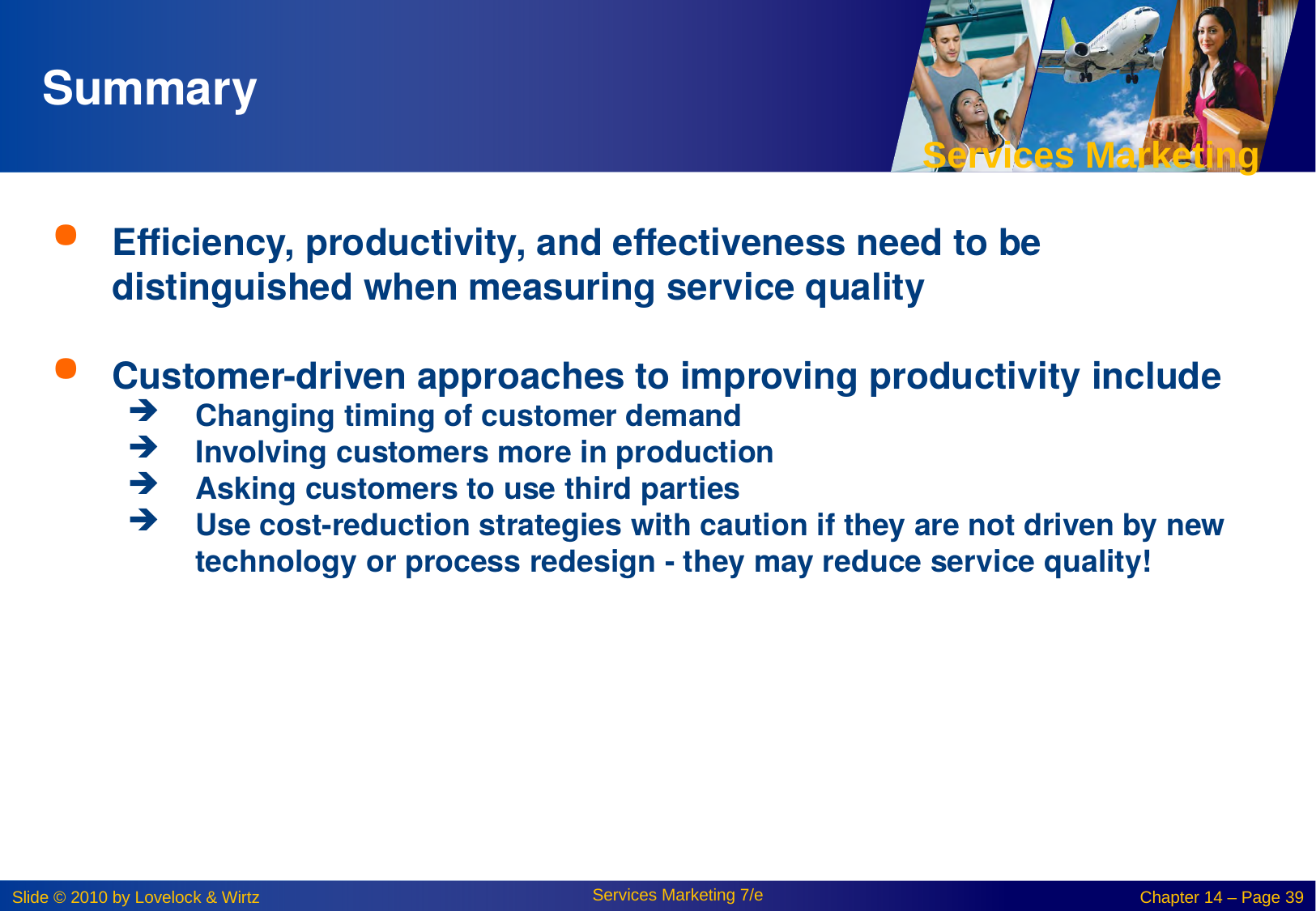

# Summary
Efficiency, productivity, and effectiveness need to be distinguished when measuring service quality

Customer-driven approaches to improving productivity include
Changing timing of customer demand
Involving customers more in production
Asking customers to use third parties
Use cost-reduction strategies with caution if they are not driven by new technology or process redesign - they may reduce service quality!